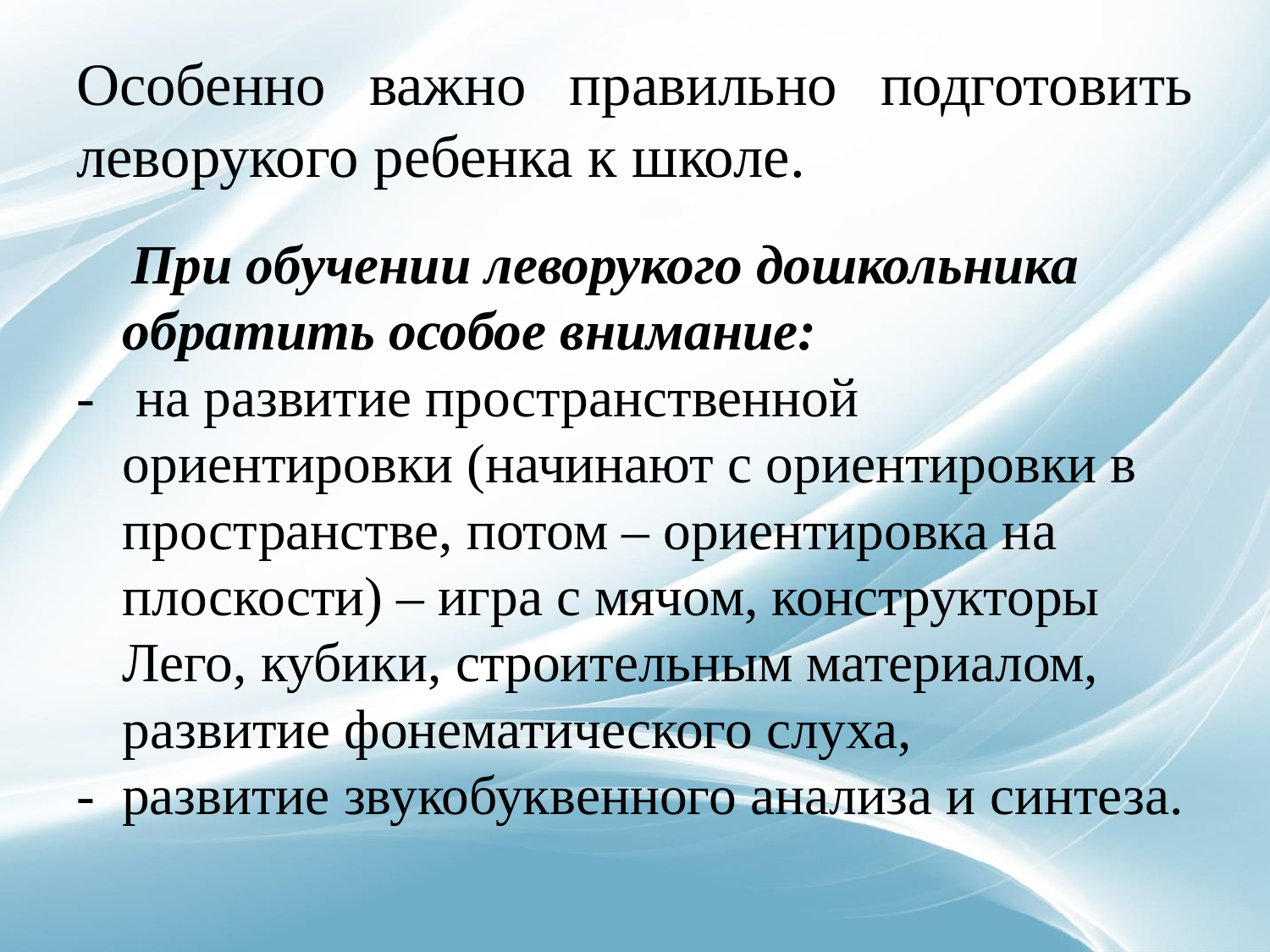

# Особенно важно правильно подготовить леворукого ребенка к школе.
    При обучении леворукого дошкольника обратить особое внимание:
-   на развитие пространственной ориентировки (начинают с ориентировки в пространстве, потом – ориентировка на плоскости) – игра с мячом, конструкторы Лего, кубики, строительным материалом, развитие фонематического слуха,
-  развитие звукобуквенного анализа и синтеза.